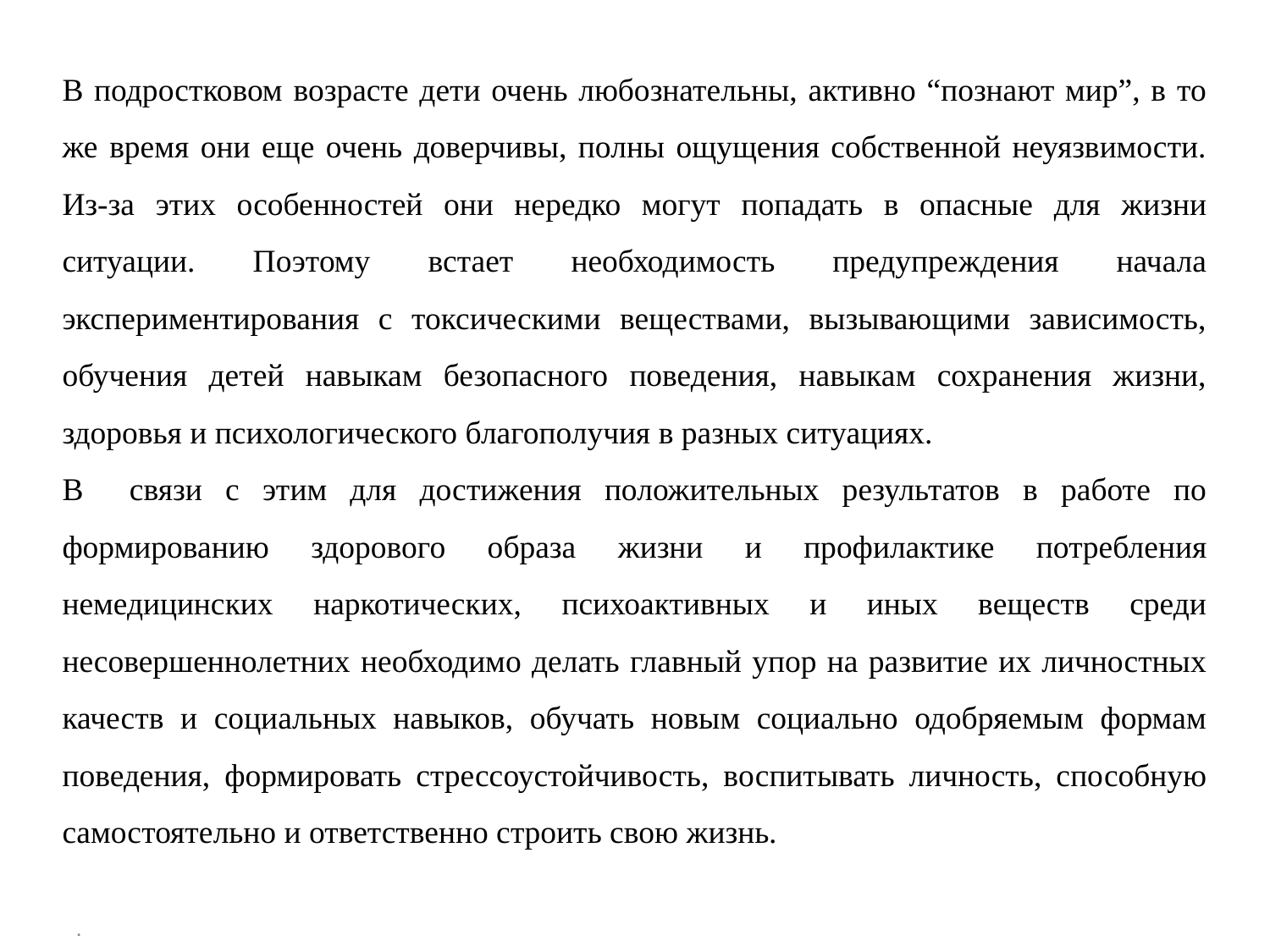

В подростковом возрасте дети очень любознательны, активно “познают мир”, в то же время они еще очень доверчивы, полны ощущения собственной неуязвимости. Из-за этих особенностей они нередко могут попадать в опасные для жизни ситуации. Поэтому встает необходимость предупреждения начала экспериментирования с токсическими веществами, вызывающими зависимость, обучения детей навыкам безопасного поведения, навыкам сохранения жизни, здоровья и психологического благополучия в разных ситуациях.
В  связи с этим для достижения положительных результатов в работе по формированию здорового образа жизни и профилактике потребления немедицинских наркотических, психоактивных и иных веществ среди несовершеннолетних необходимо делать главный упор на развитие их личностных качеств и социальных навыков, обучать новым социально одобряемым формам поведения, формировать стрессоустойчивость, воспитывать личность, способную самостоятельно и ответственно строить свою жизнь.

.